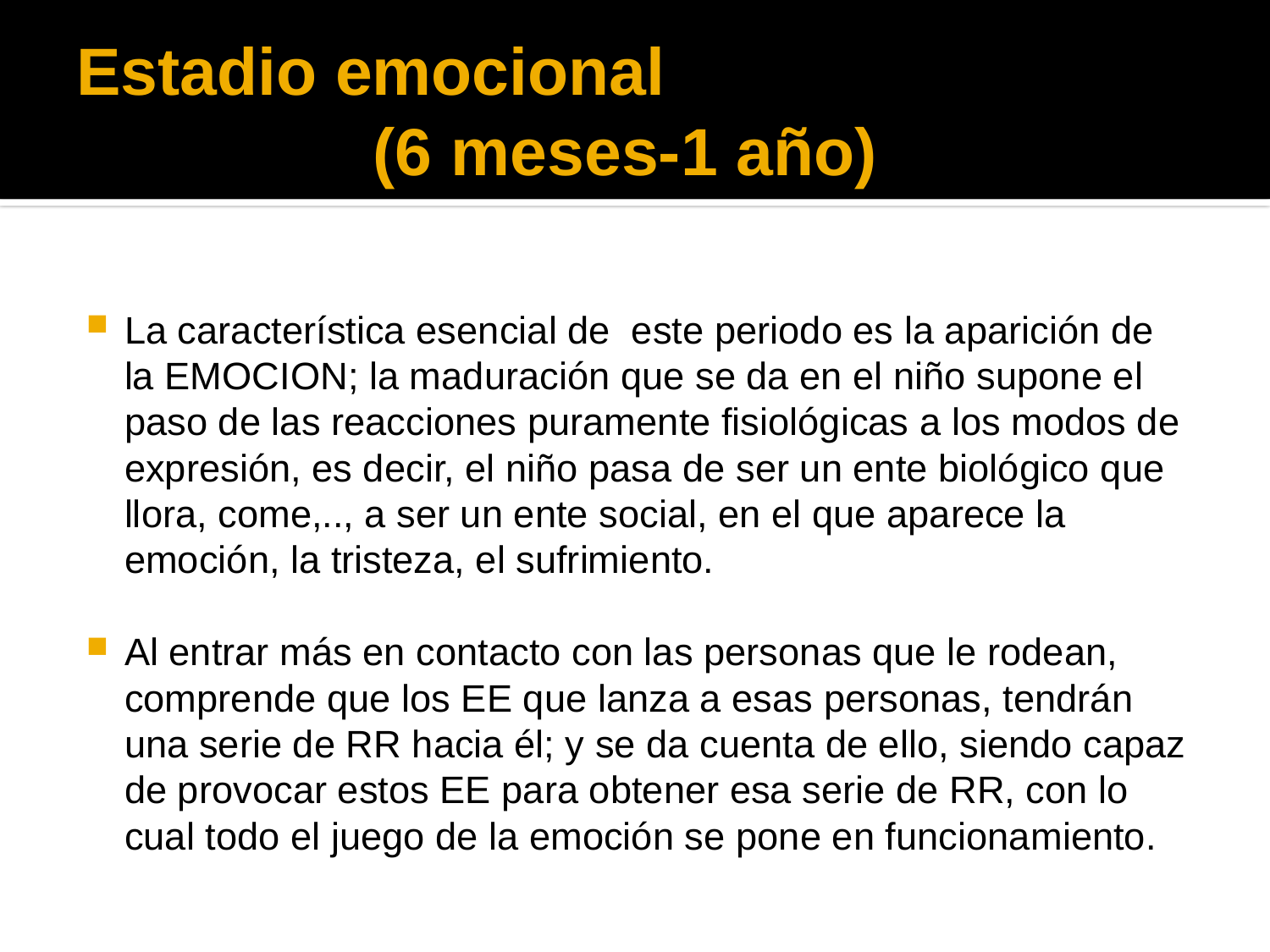

# Estadio emocional (6 meses-1 año)

La característica esencial de  este periodo es la aparición de la EMOCION; la maduración que se da en el niño supone el paso de las reacciones puramente fisiológicas a los modos de expresión, es decir, el niño pasa de ser un ente biológico que llora, come,.., a ser un ente social, en el que aparece la emoción, la tristeza, el sufrimiento.

Al entrar más en contacto con las personas que le rodean, comprende que los EE que lanza a esas personas, tendrán una serie de RR hacia él; y se da cuenta de ello, siendo capaz de provocar estos EE para obtener esa serie de RR, con lo cual todo el juego de la emoción se pone en funcionamiento.